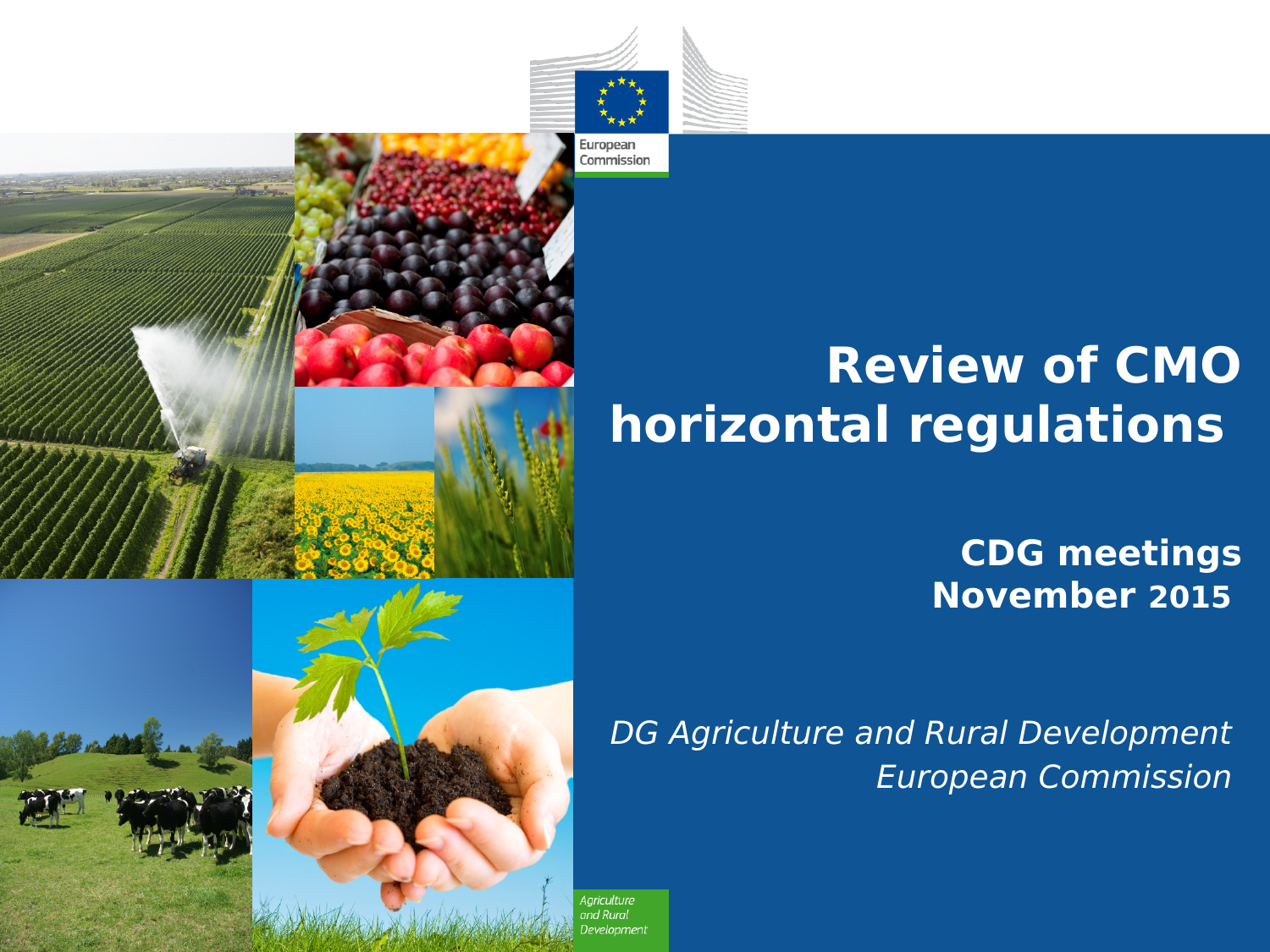

# Review of CMO horizontal regulations CDG meetings November 2015
DG Agriculture and Rural Development
European Commission